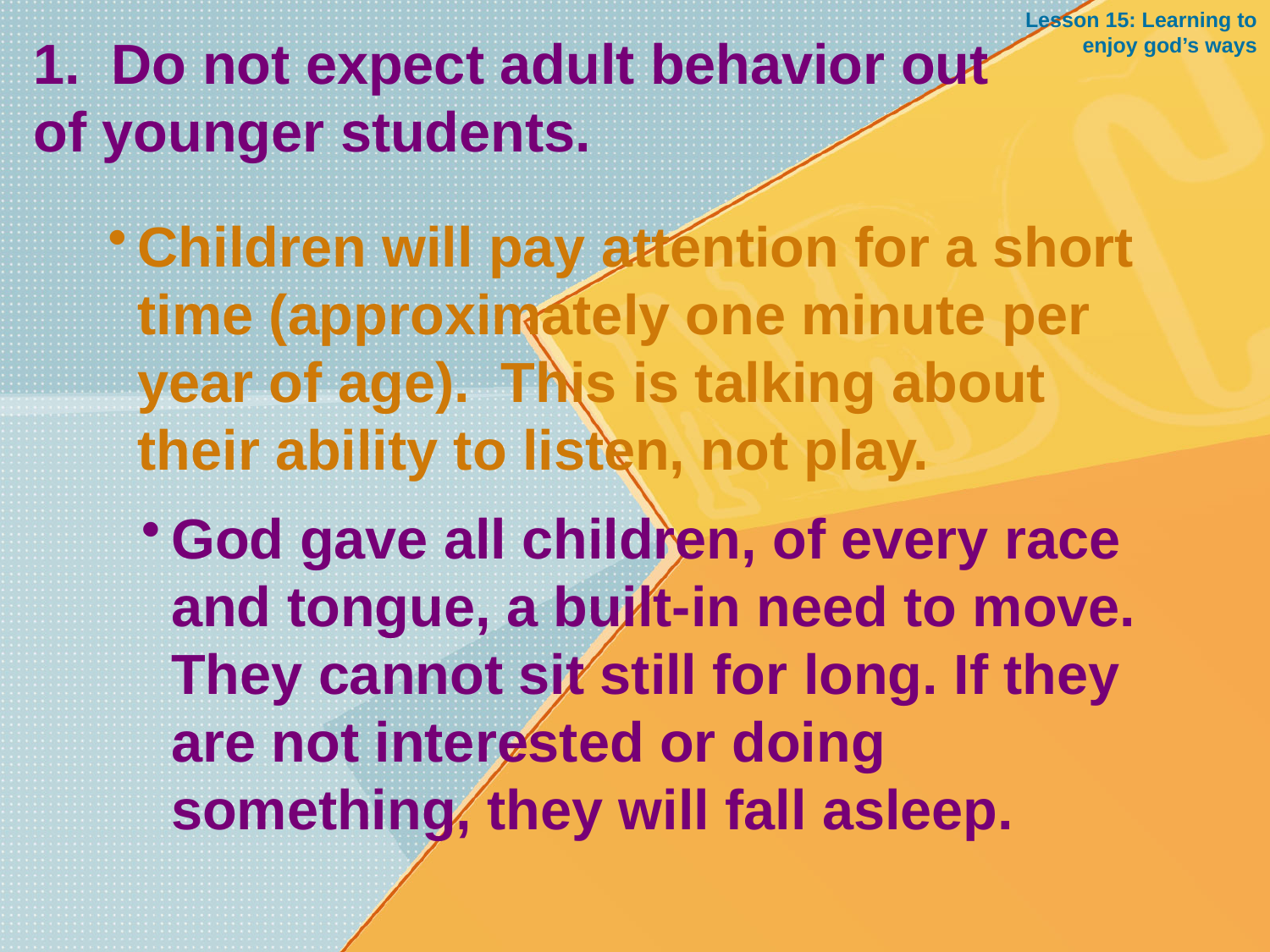

Lesson 15: Learning to enjoy god’s ways
1.  Do not expect adult behavior out of younger students.
Children will pay attention for a short time (approximately one minute per year of age).  This is talking about their ability to listen, not play.

God gave all children, of every race and tongue, a built-in need to move. They cannot sit still for long. If they are not interested or doing something, they will fall asleep.